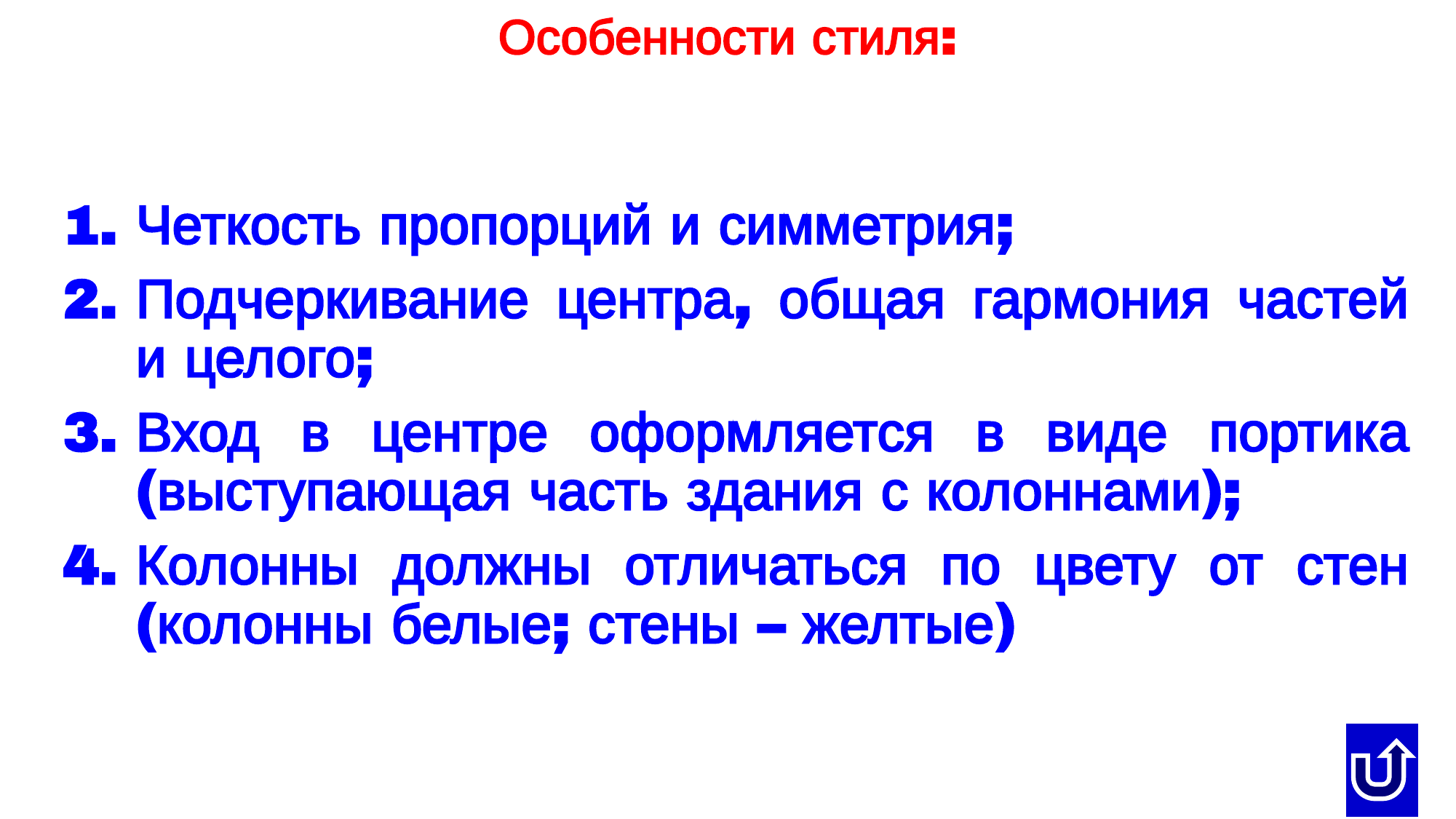

Особенности стиля:
Четкость пропорций и симметрия;
Подчеркивание центра, общая гармония частей и целого;
Вход в центре оформляется в виде портика (выступающая часть здания с колоннами);
Колонны должны отличаться по цвету от стен (колонны белые; стены – желтые)